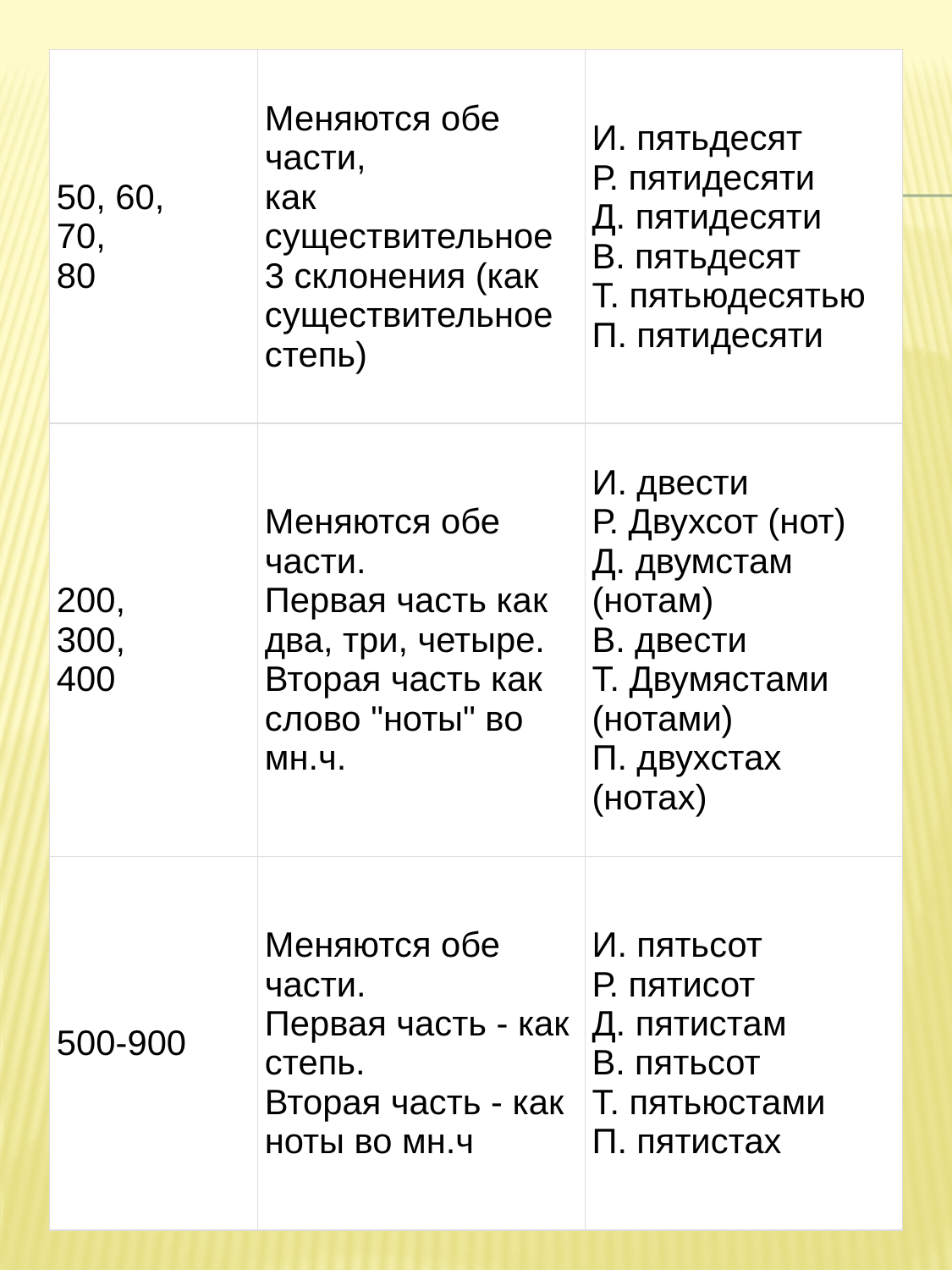

| 50, 60,  70,  80 | Меняются обе части,  как существительное 3 склонения (как существительное степь) | И. пятьдесят  Р. пятидесяти  Д. пятидесяти  В. пятьдесят  Т. пятьюдесятью  П. пятидесяти |
| --- | --- | --- |
| 200,  300,  400 | Меняются обе части.  Первая часть как два, три, четыре.  Вторая часть как слово "ноты" во мн.ч. | И. двести  Р. Двухсот (нот)  Д. двумстам (нотам)  В. двести  Т. Двумястами (нотами)  П. двухстах (нотах) |
| 500-900 | Меняются обе части.  Первая часть - как степь.  Вторая часть - как ноты во мн.ч | И. пятьсот  Р. пятисот  Д. пятистам  В. пятьсот  Т. пятьюстами  П. пятистах |